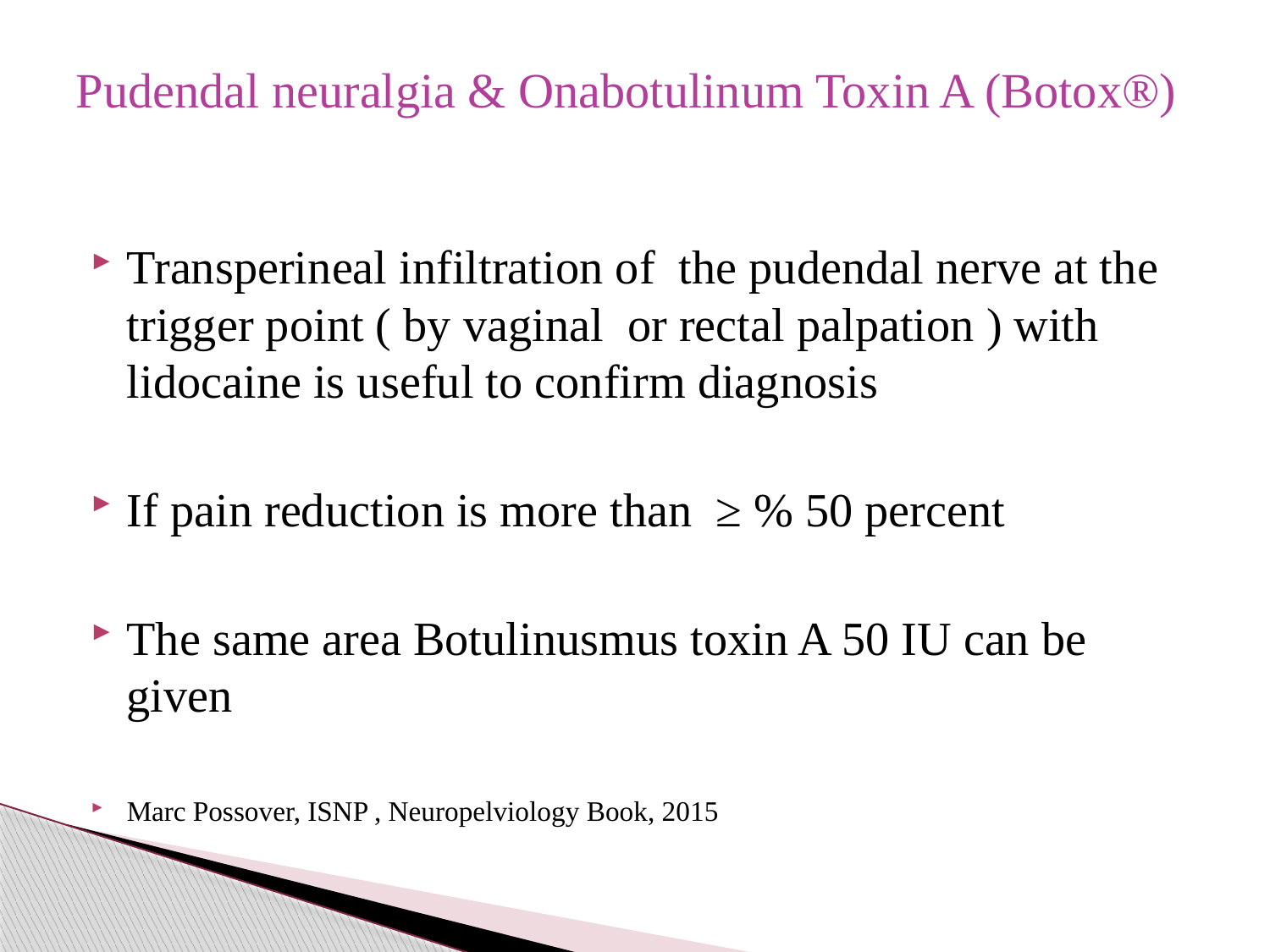

# Pudendal neuralgia & Onabotulinum Toxin A (Botox®)

Transperineal infiltration of  the pudendal nerve at the trigger point ( by vaginal  or rectal palpation ) with lidocaine is useful to confirm diagnosis

If pain reduction is more than  ≥ % 50 percent

The same area Botulinusmus toxin A 50 IU can be given

Marc Possover, ISNP , Neuropelviology Book, 2015